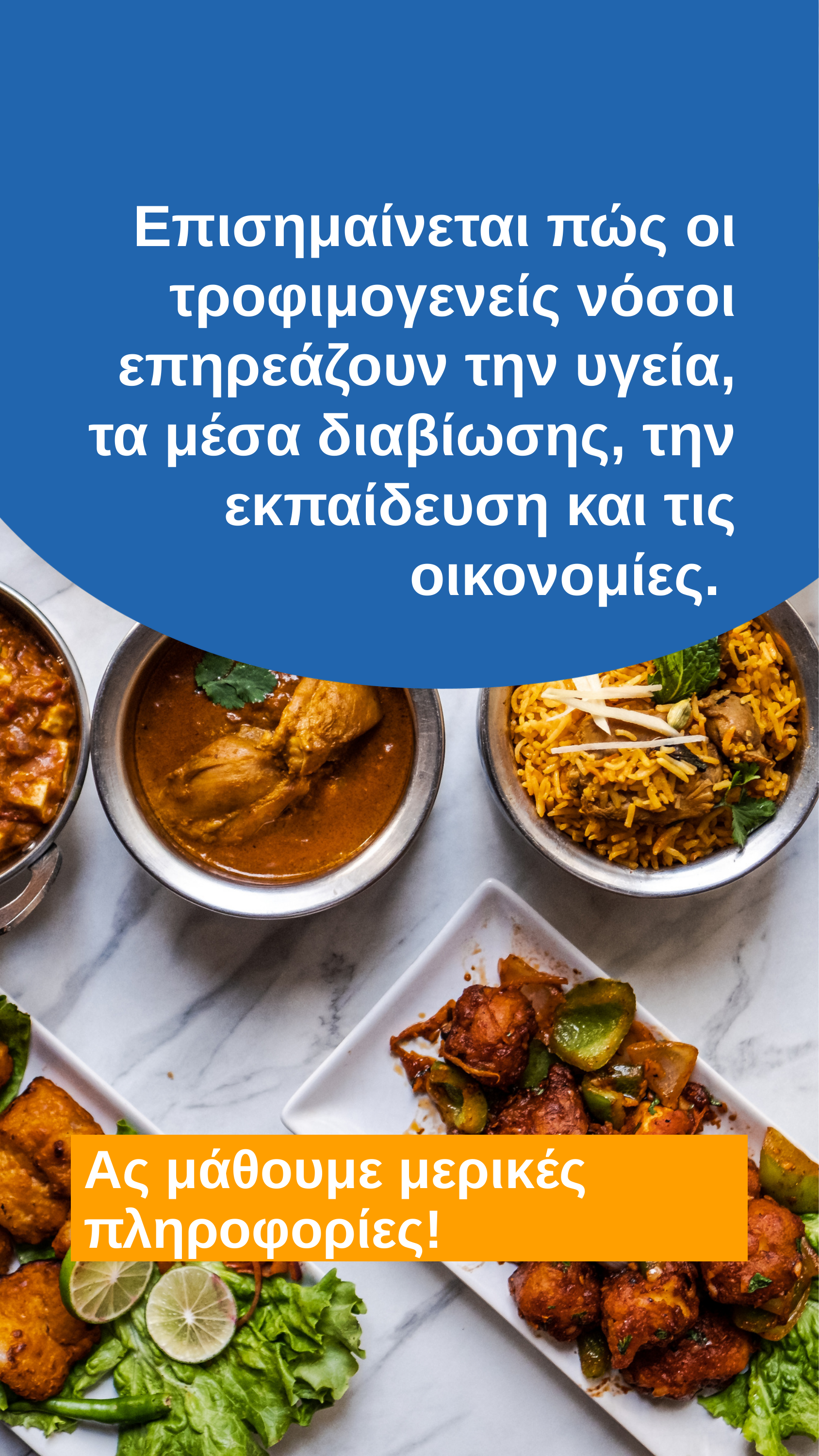

Επισημαίνεται πώς οι τροφιμογενείς νόσοι επηρεάζουν την υγεία, τα μέσα διαβίωσης, την εκπαίδευση και τις οικονομίες.

Ας μάθουμε μερικές πληροφορίες!